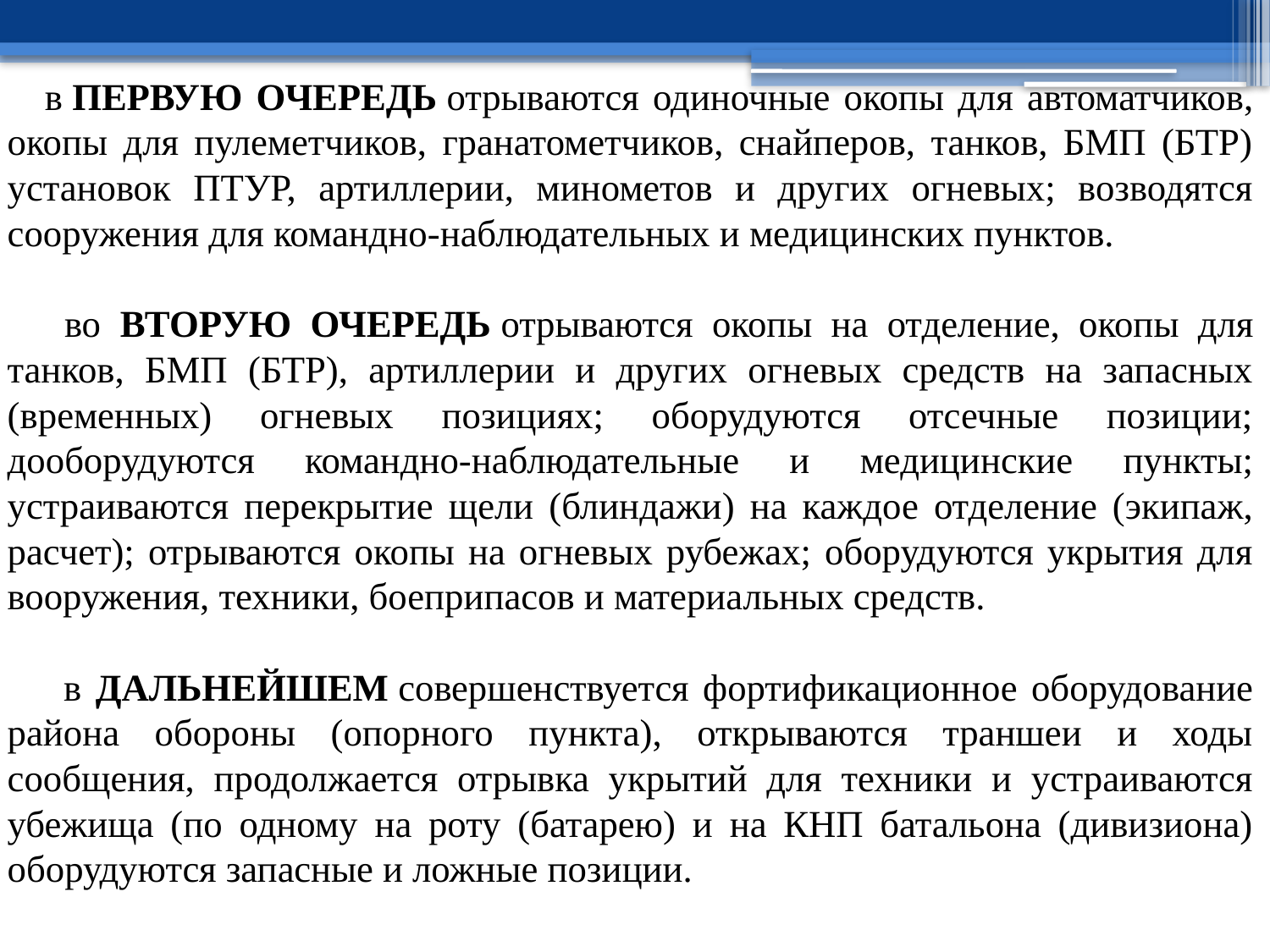

в ПЕРВУЮ ОЧЕРЕДЬ отрываются одиночные окопы для автоматчиков, окопы для пулеметчиков, гранатометчиков, снайперов, танков, БМП (БТР) установок ПТУР, артиллерии, минометов и других огневых; возводятся сооружения для командно-наблюдательных и медицинских пунктов.

   во ВТОРУЮ ОЧЕРЕДЬ отрываются окопы на отделение, окопы для танков, БМП (БТР), артиллерии и других огневых средств на запасных (временных) огневых позициях; оборудуются отсечные позиции; дооборудуются командно-наблюдательные и медицинские пункты; устраиваются перекрытие щели (блиндажи) на каждое отделение (экипаж, расчет); отрываются окопы на огневых рубежах; оборудуются укрытия для вооружения, техники, боеприпасов и материальных средств.

    в ДАЛЬНЕЙШЕМ совершенствуется фортификационное оборудование района обороны (опорного пункта), открываются траншеи и ходы сообщения, продолжается отрывка укрытий для техники и устраиваются убежища (по одному на роту (батарею) и на КНП батальона (дивизиона) оборудуются запасные и ложные позиции.